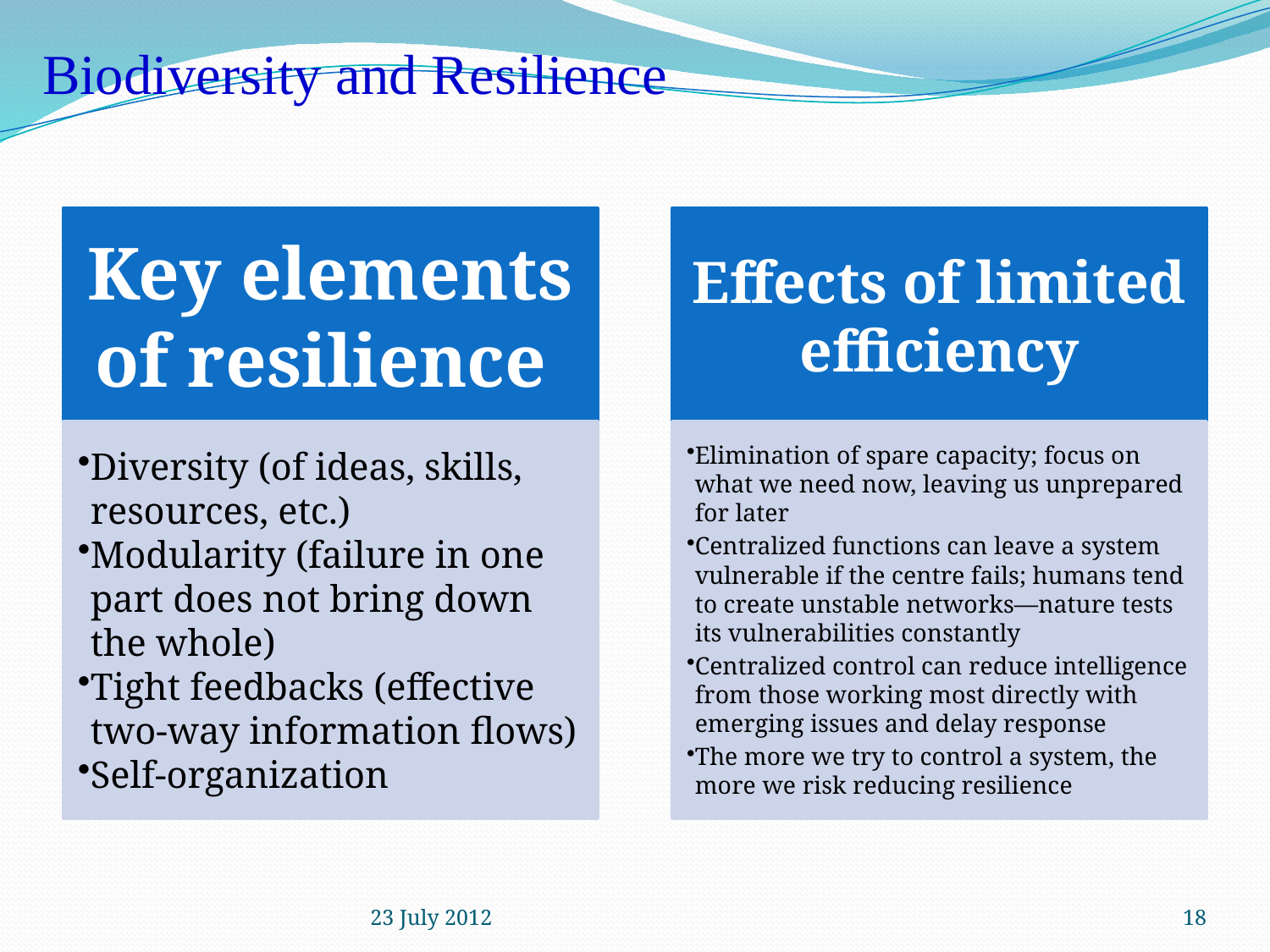

# Biodiversity and Resilience
Key elements of resilience
Diversity (of ideas, skills, resources, etc.)
Modularity (failure in one part does not bring down the whole)
Effects of limited efficiency
Elimination of spare capacity; focus on what we need now, leaving us unprepared for later
Centralized functions can leave a system vulnerable if the centre fails; humans tend to create unstable networks—nature tests its vulnerabilities constantly
Centralized control can reduce intelligence from those working most directly with emerging issues and delay response
The more we try to control a system, the more we risk reducing resilience
Self-organization
Tight feedbacks (effective two-way information flows)
23 July 2012
18